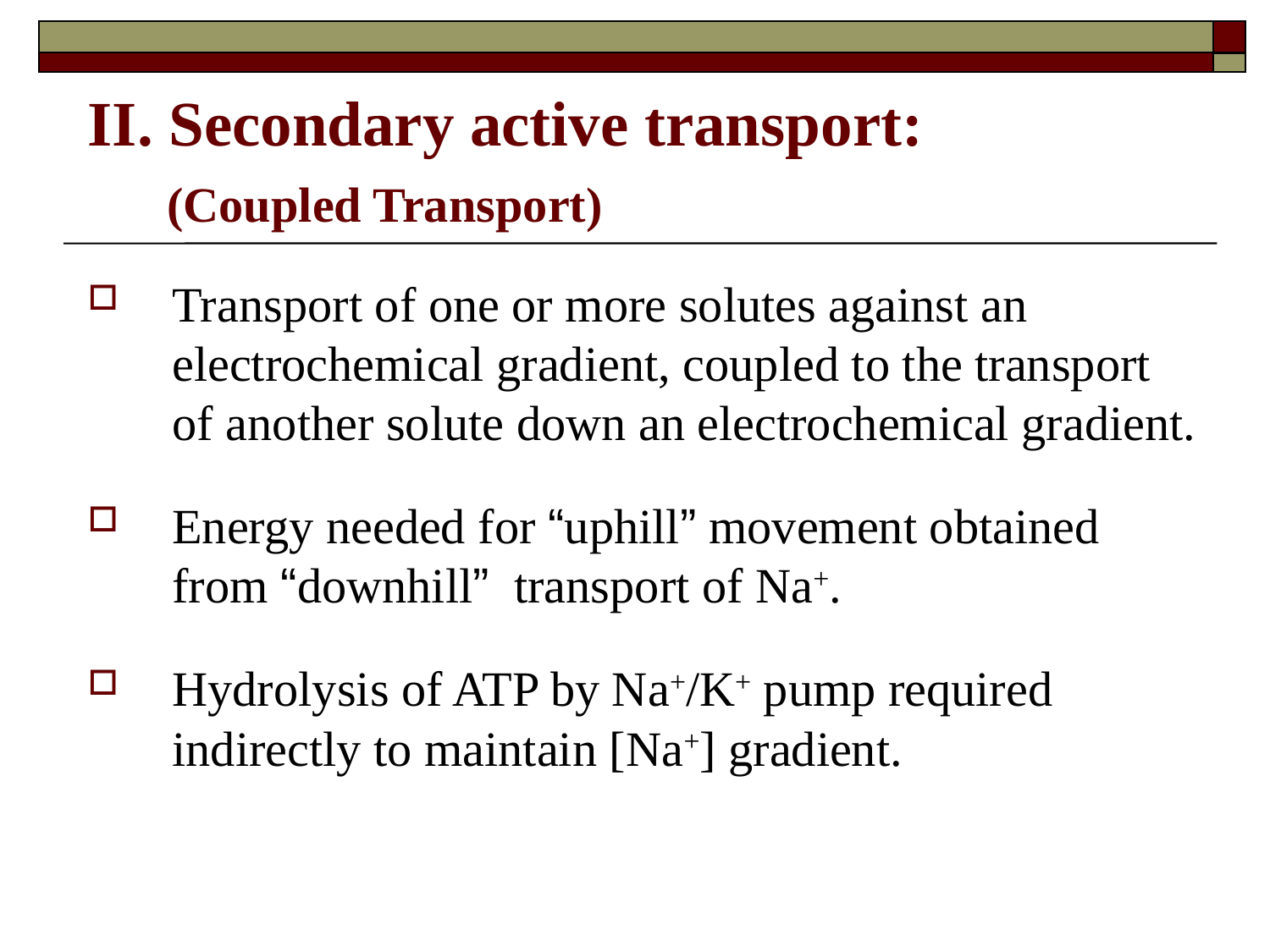

# II. Secondary active transport: (Coupled Transport)
Transport of one or more solutes against an electrochemical gradient, coupled to the transport of another solute down an electrochemical gradient.

Energy needed for “uphill” movement obtained from “downhill”  transport of Na+.

Hydrolysis of ATP by Na+/K+ pump required indirectly to maintain [Na+] gradient.